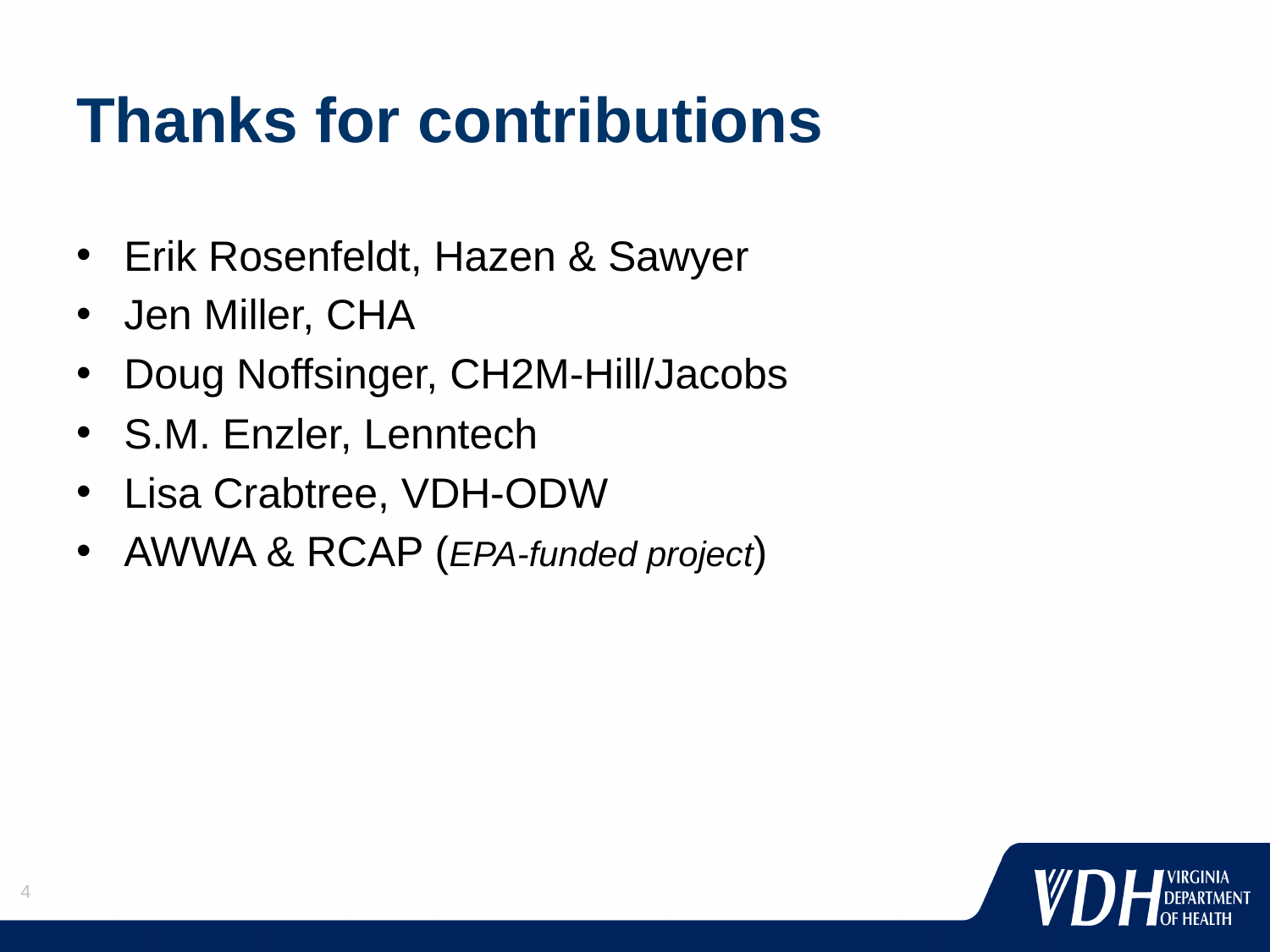

# Thanks for contributions
Erik Rosenfeldt, Hazen & Sawyer
Jen Miller, CHA
Doug Noffsinger, CH2M-Hill/Jacobs
S.M. Enzler, Lenntech
Lisa Crabtree, VDH-ODW
AWWA & RCAP (EPA-funded project)
4